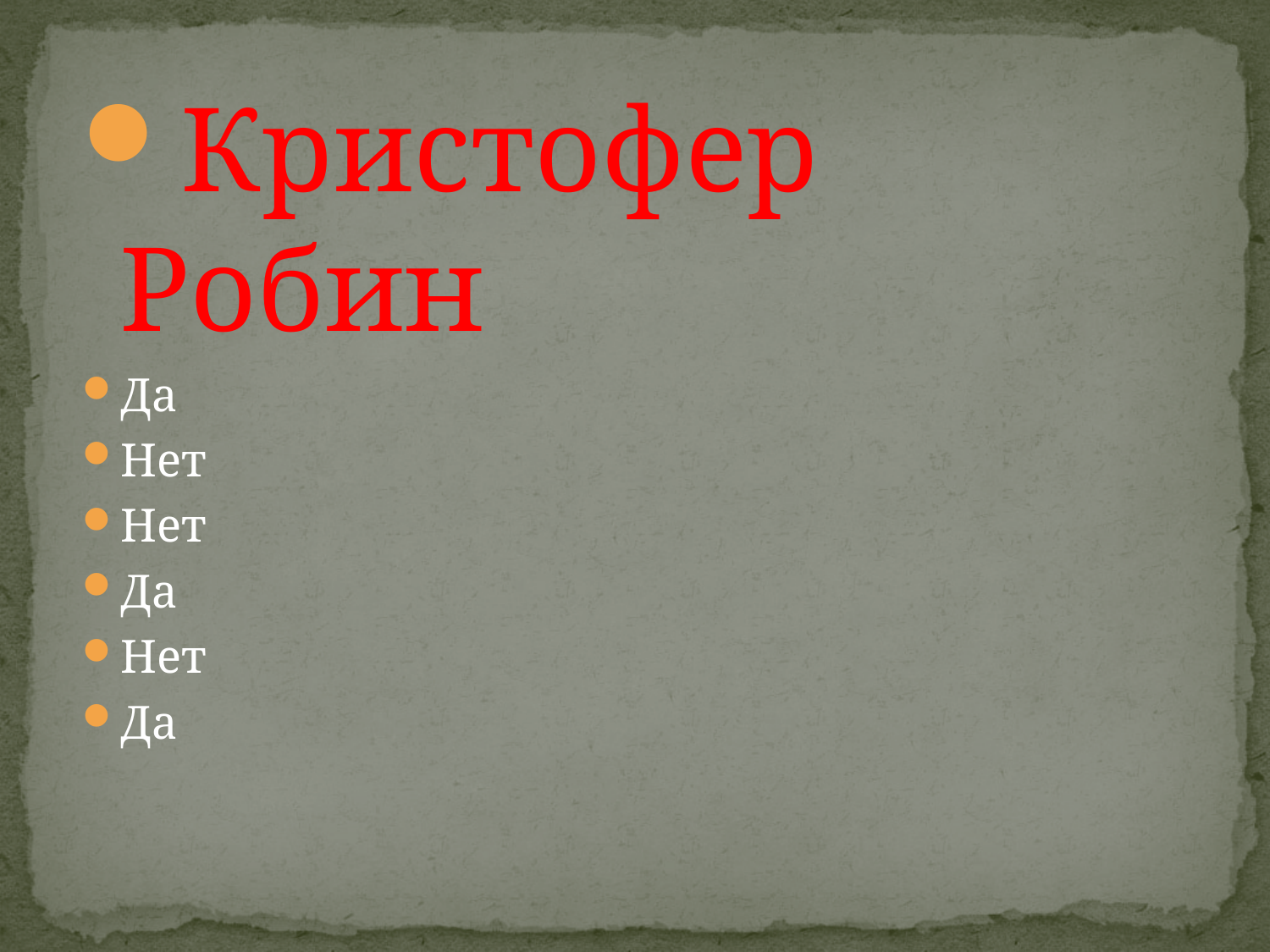

Кристофер Робин
Да
Нет
Нет
Да
Нет
Да